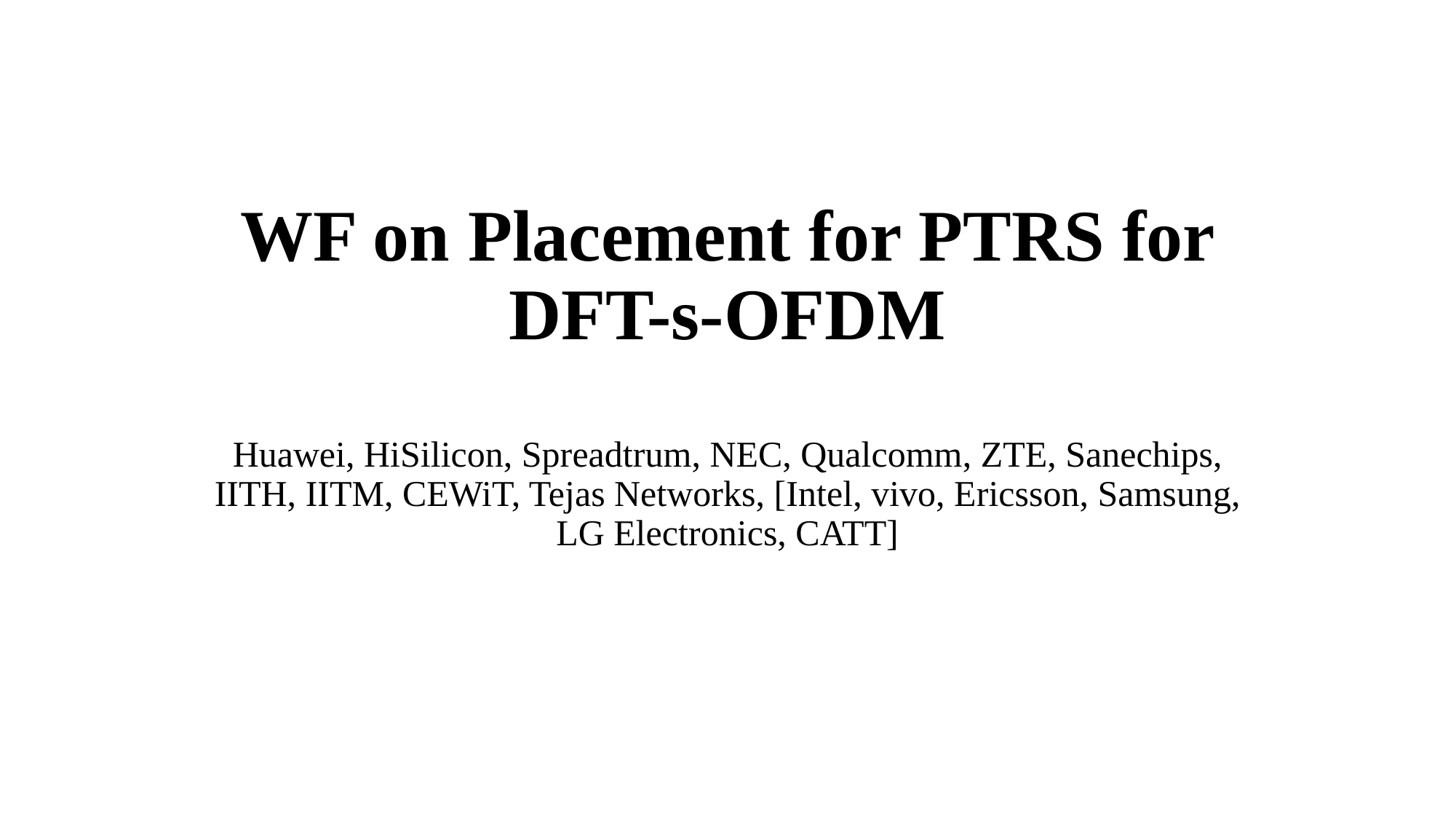

# WF on Placement for PTRS for DFT-s-OFDM
Huawei, HiSilicon, Spreadtrum, NEC, Qualcomm, ZTE, Sanechips, IITH, IITM, CEWiT, Tejas Networks, [Intel, vivo, Ericsson, Samsung, LG Electronics, CATT]